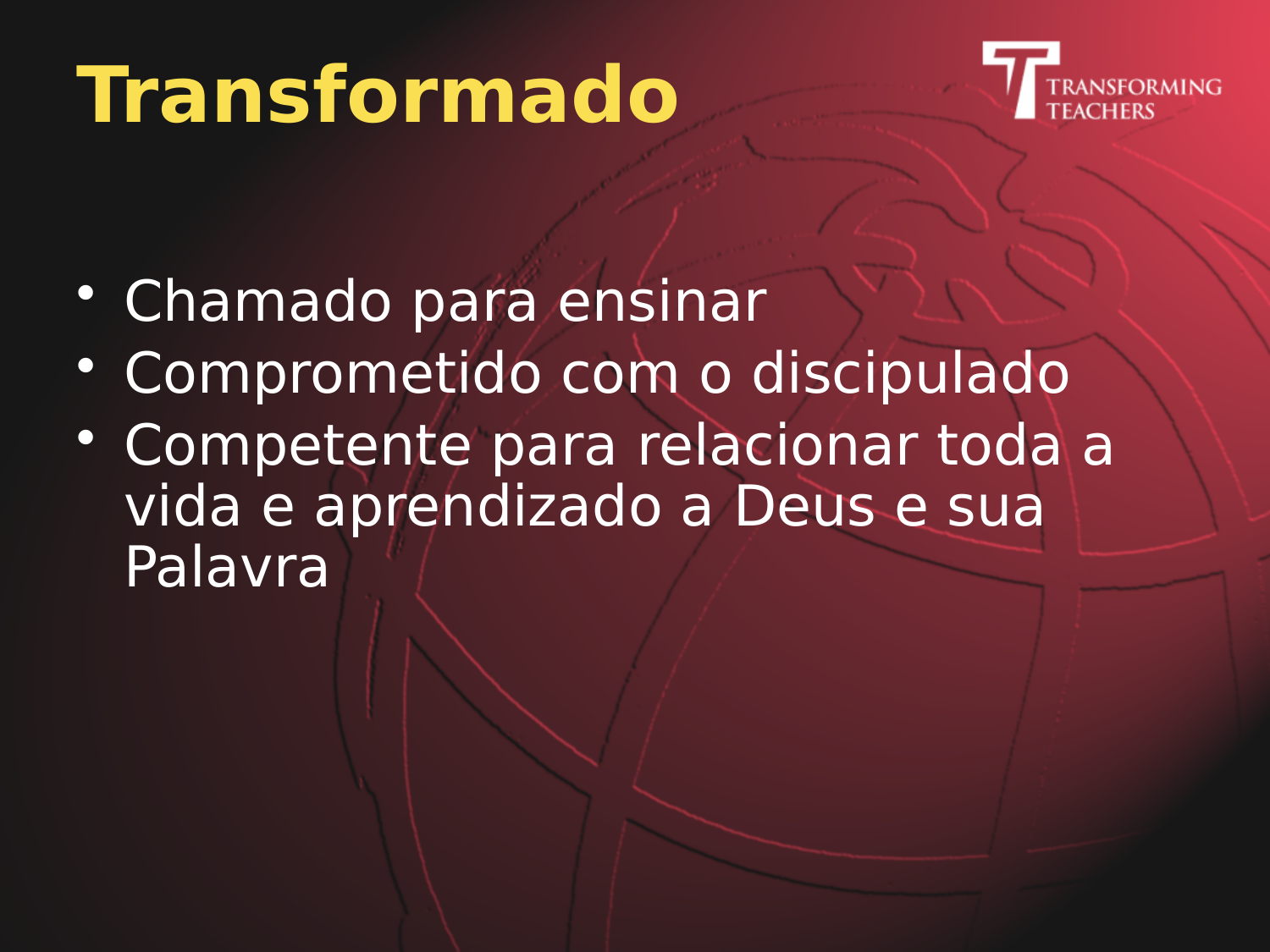

# Transformado
Chamado para ensinar
Comprometido com o discipulado
Competente para relacionar toda a vida e aprendizado a Deus e sua Palavra